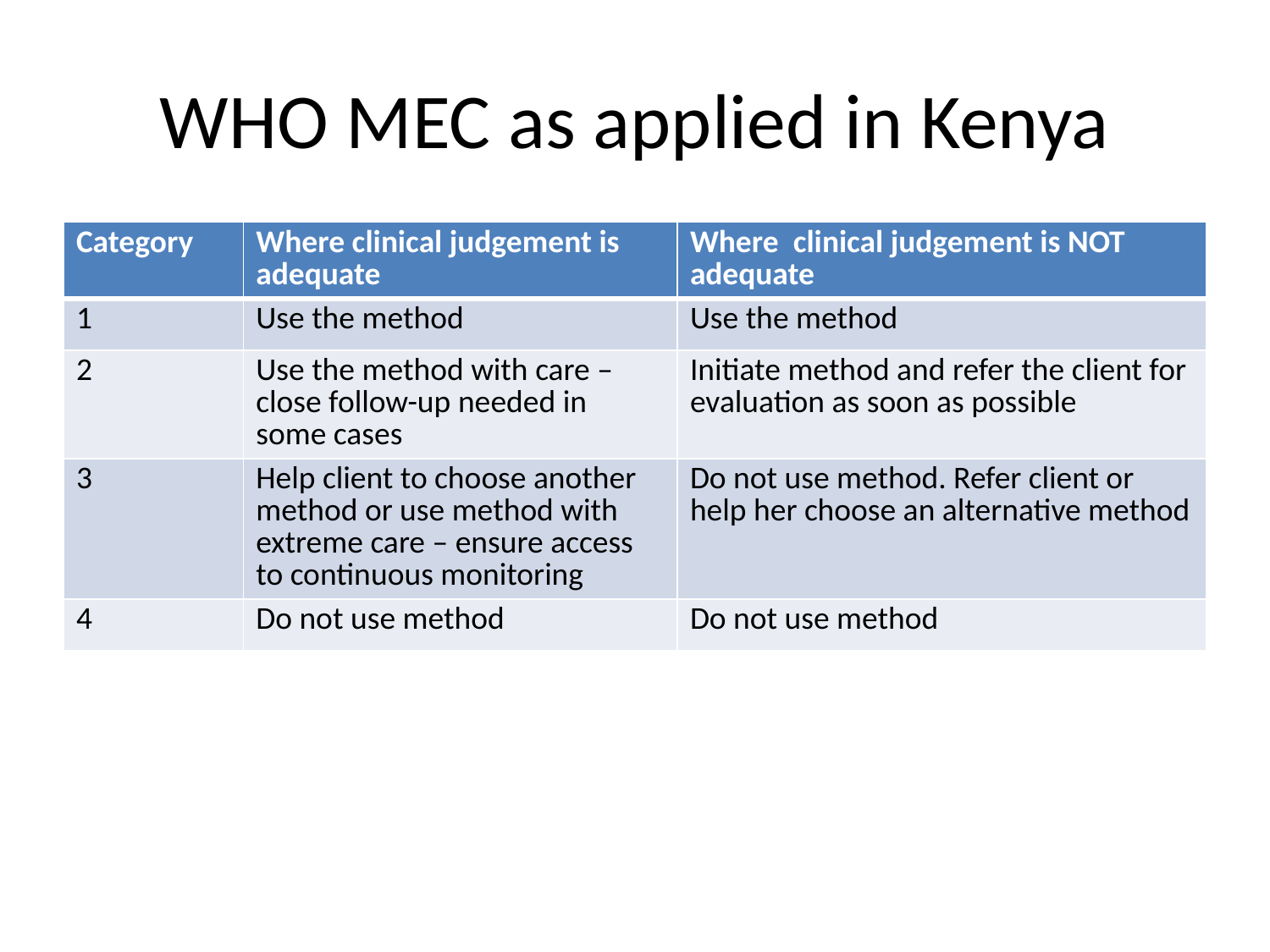

# WHO MEC as applied in Kenya
| Category | Where clinical judgement is adequate | Where clinical judgement is NOT adequate |
| --- | --- | --- |
| 1 | Use the method | Use the method |
| 2 | Use the method with care – close follow-up needed in some cases | Initiate method and refer the client for evaluation as soon as possible |
| 3 | Help client to choose another method or use method with extreme care – ensure access to continuous monitoring | Do not use method. Refer client or help her choose an alternative method |
| 4 | Do not use method | Do not use method |